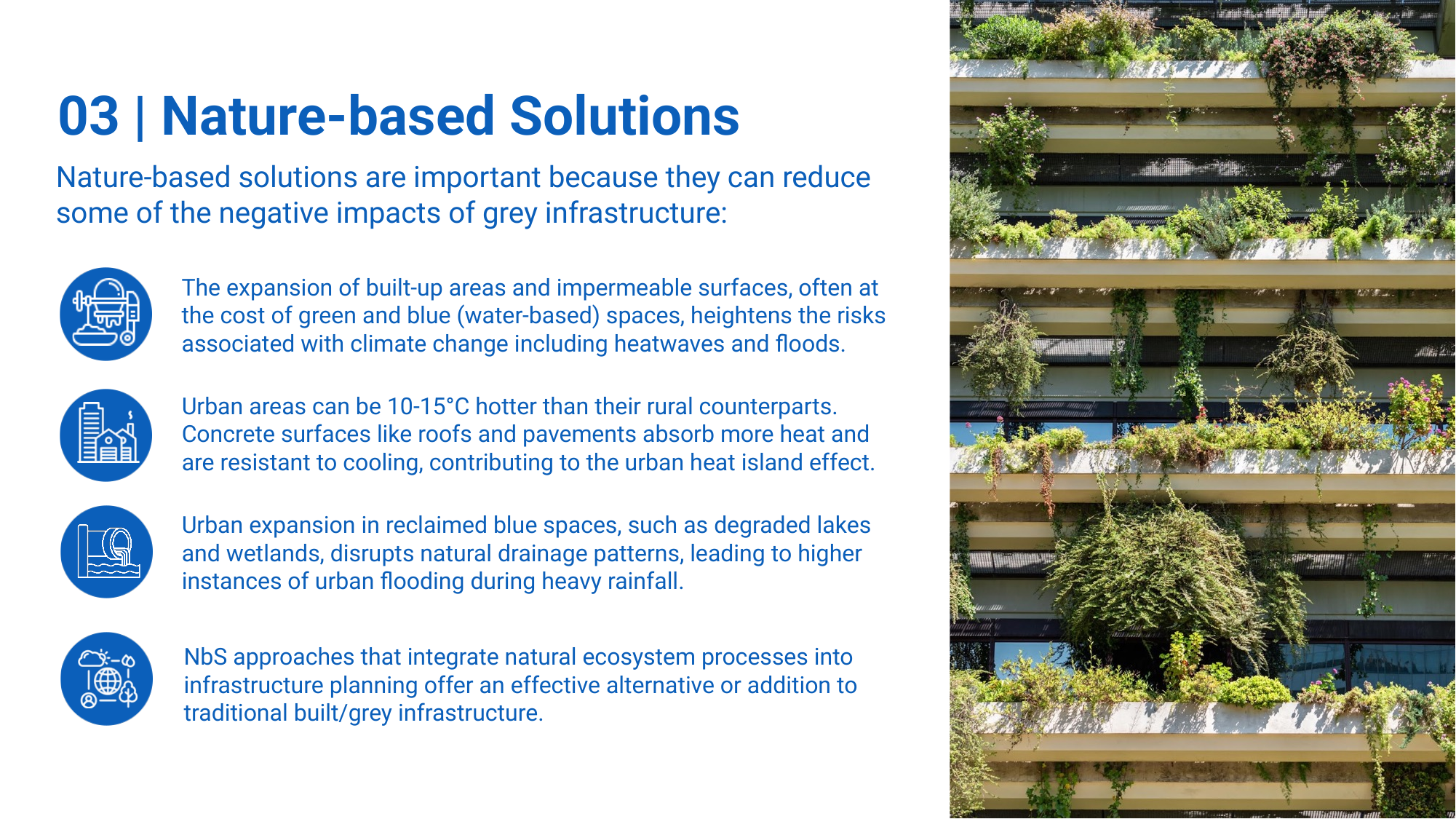

03 | Nature-based Solutions
Nature-based solutions are important because they can reduce some of the negative impacts of grey infrastructure:

The expansion of built-up areas and impermeable surfaces, often at the cost of green and blue (water-based) spaces, heightens the risks associated with climate change including heatwaves and floods.

Urban areas can be 10-15°C hotter than their rural counterparts. Concrete surfaces like roofs and pavements absorb more heat and are resistant to cooling, contributing to the urban heat island effect.
Photo by Radu Bercan, Canva

Urban expansion in reclaimed blue spaces, such as degraded lakes and wetlands, disrupts natural drainage patterns, leading to higher instances of urban flooding during heavy rainfall.

NbS approaches that integrate natural ecosystem processes into infrastructure planning offer an effective alternative or addition to traditional built/grey infrastructure.

62